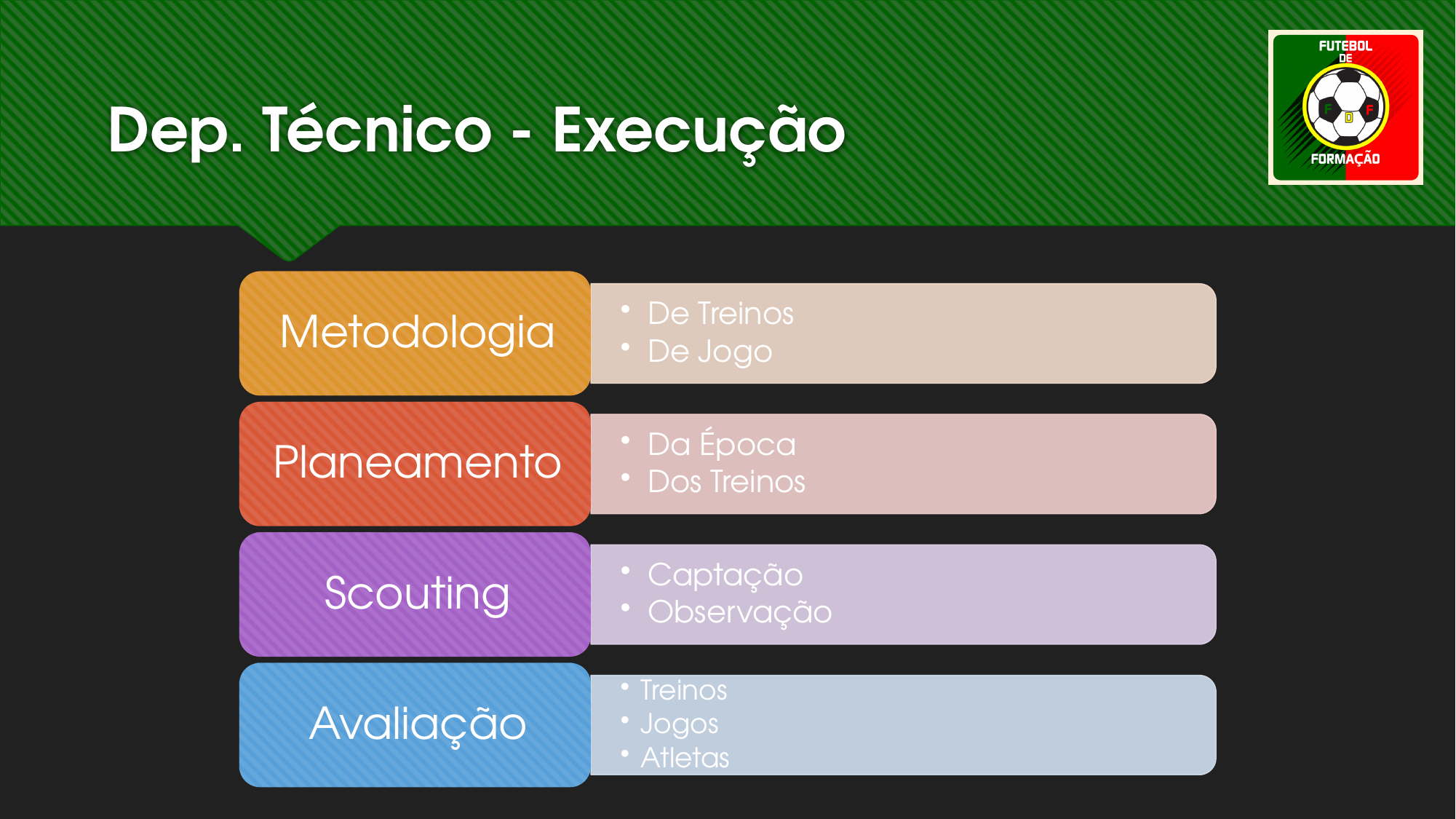

# Dep. Técnico - Execução
De Treinos
De Jogo
Metodologia
Da Época
Dos Treinos
Planeamento
Captação
Observação
Scouting
Treinos
Jogos
Atletas
Avaliação